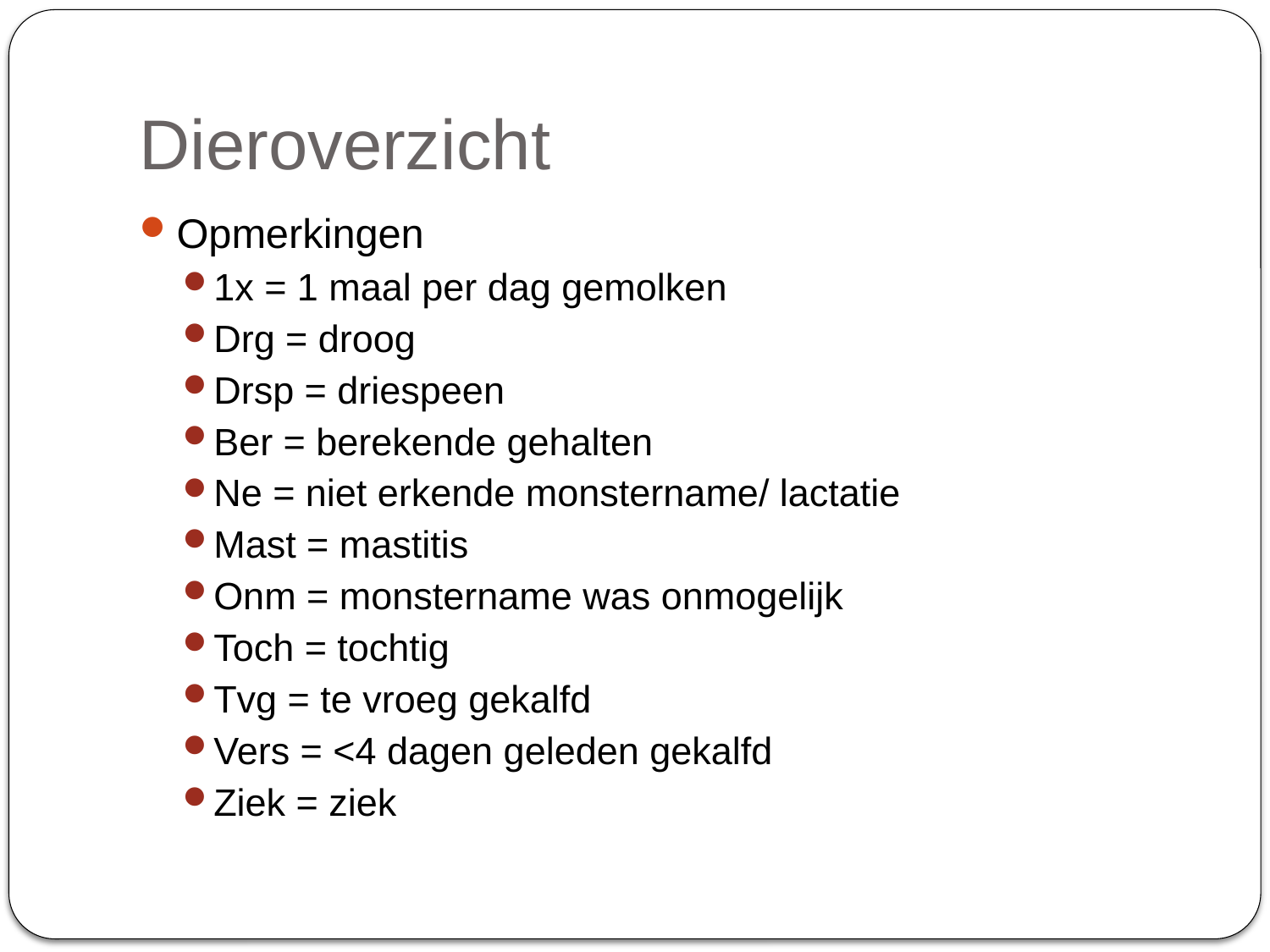

# Dieroverzicht
Opmerkingen
1x = 1 maal per dag gemolken
Drg = droog
Drsp = driespeen
Ber = berekende gehalten
Ne = niet erkende monstername/ lactatie
Mast = mastitis
Onm = monstername was onmogelijk
Toch = tochtig
Tvg = te vroeg gekalfd
Vers = <4 dagen geleden gekalfd
Ziek = ziek